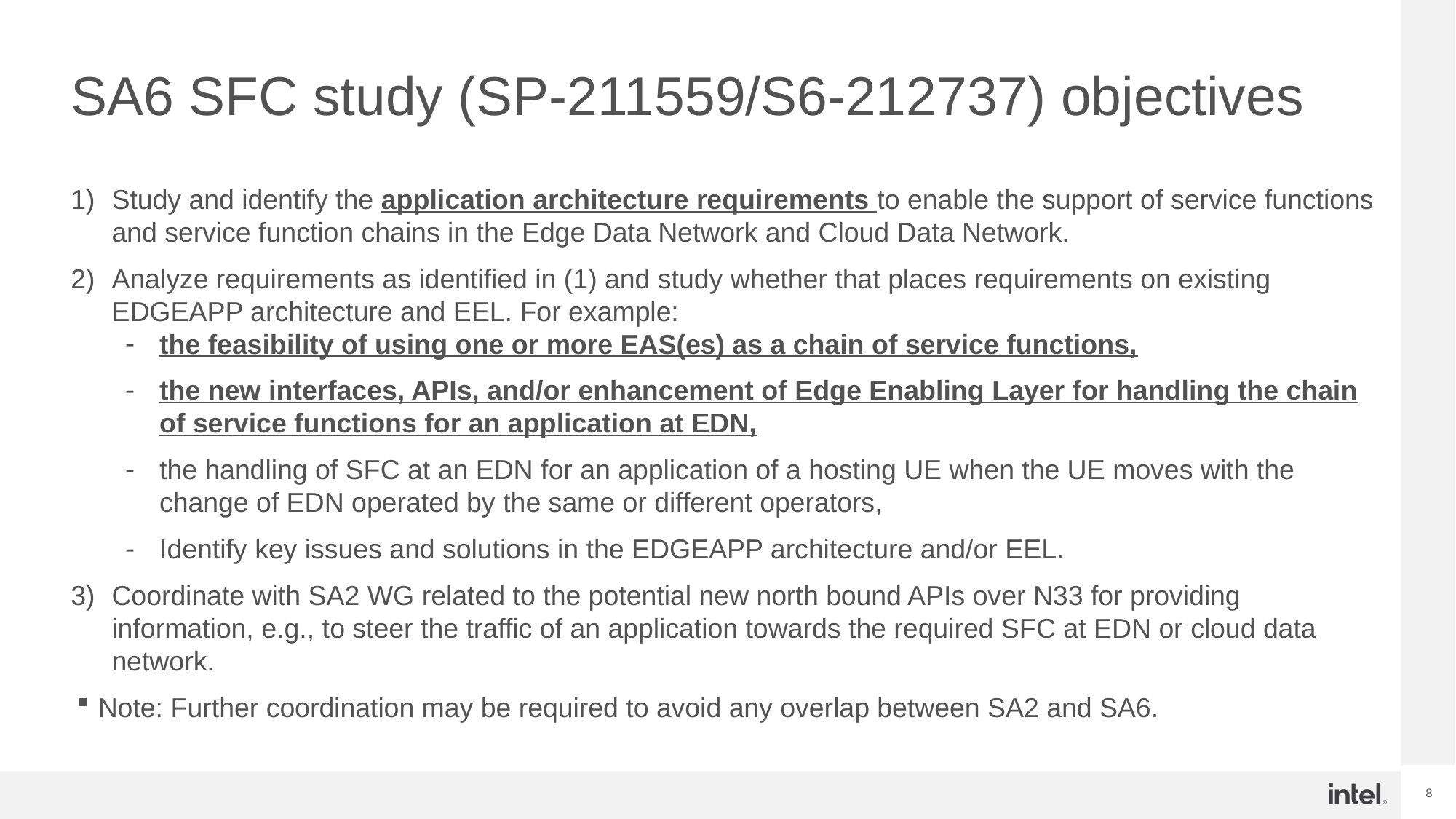

# SA6 SFC study (SP-211559/S6-212737) objectives
Study and identify the application architecture requirements to enable the support of service functions and service function chains in the Edge Data Network and Cloud Data Network.
Analyze requirements as identified in (1) and study whether that places requirements on existing EDGEAPP architecture and EEL. For example:
the feasibility of using one or more EAS(es) as a chain of service functions,
the new interfaces, APIs, and/or enhancement of Edge Enabling Layer for handling the chain of service functions for an application at EDN,
the handling of SFC at an EDN for an application of a hosting UE when the UE moves with the change of EDN operated by the same or different operators,
Identify key issues and solutions in the EDGEAPP architecture and/or EEL.
Coordinate with SA2 WG related to the potential new north bound APIs over N33 for providing information, e.g., to steer the traffic of an application towards the required SFC at EDN or cloud data network.
Note: Further coordination may be required to avoid any overlap between SA2 and SA6.